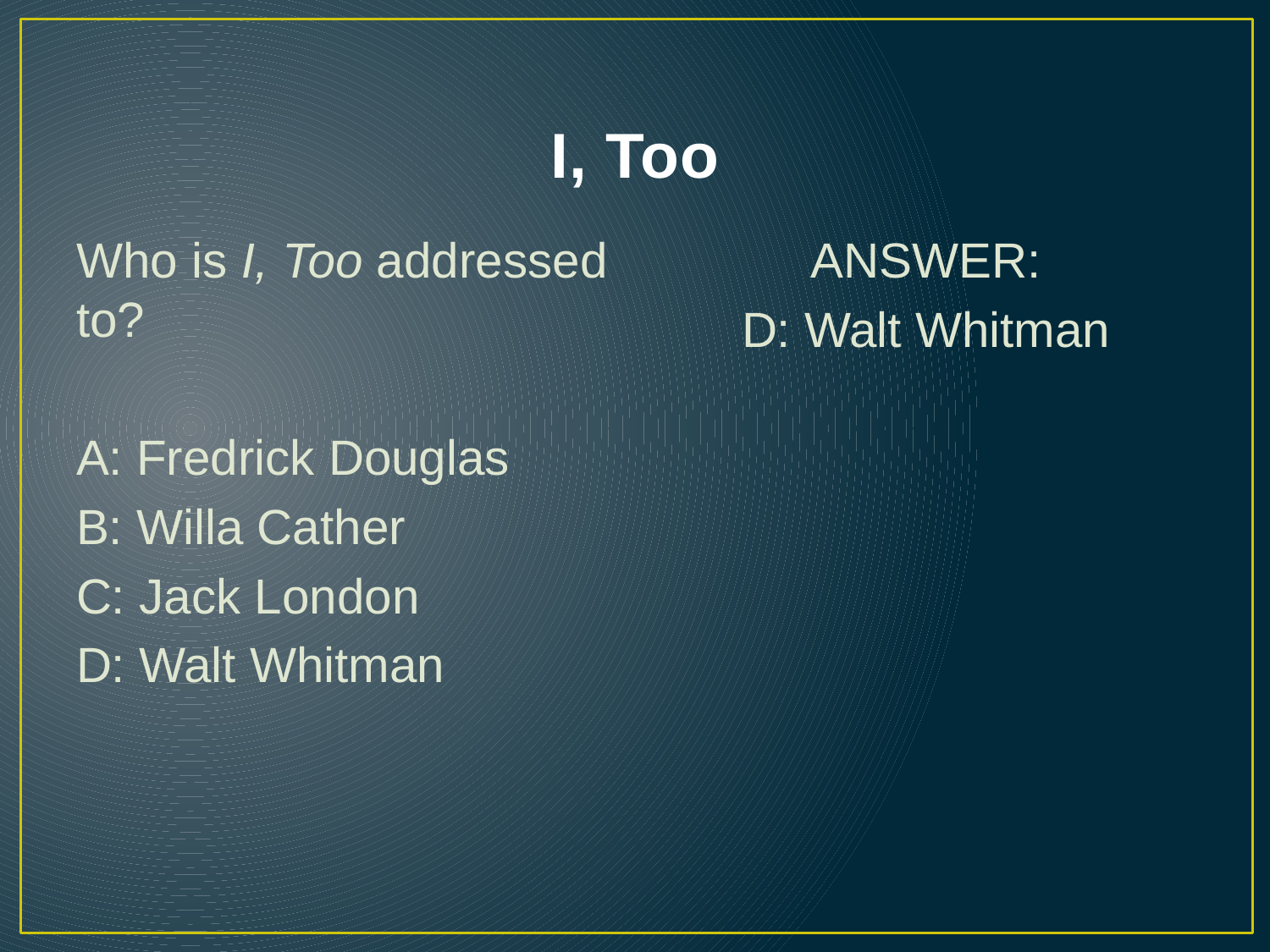

# I, Too
Who is I, Too addressed to?

A: Fredrick Douglas
B: Willa Cather
C: Jack London
D: Walt Whitman
ANSWER:
D: Walt Whitman